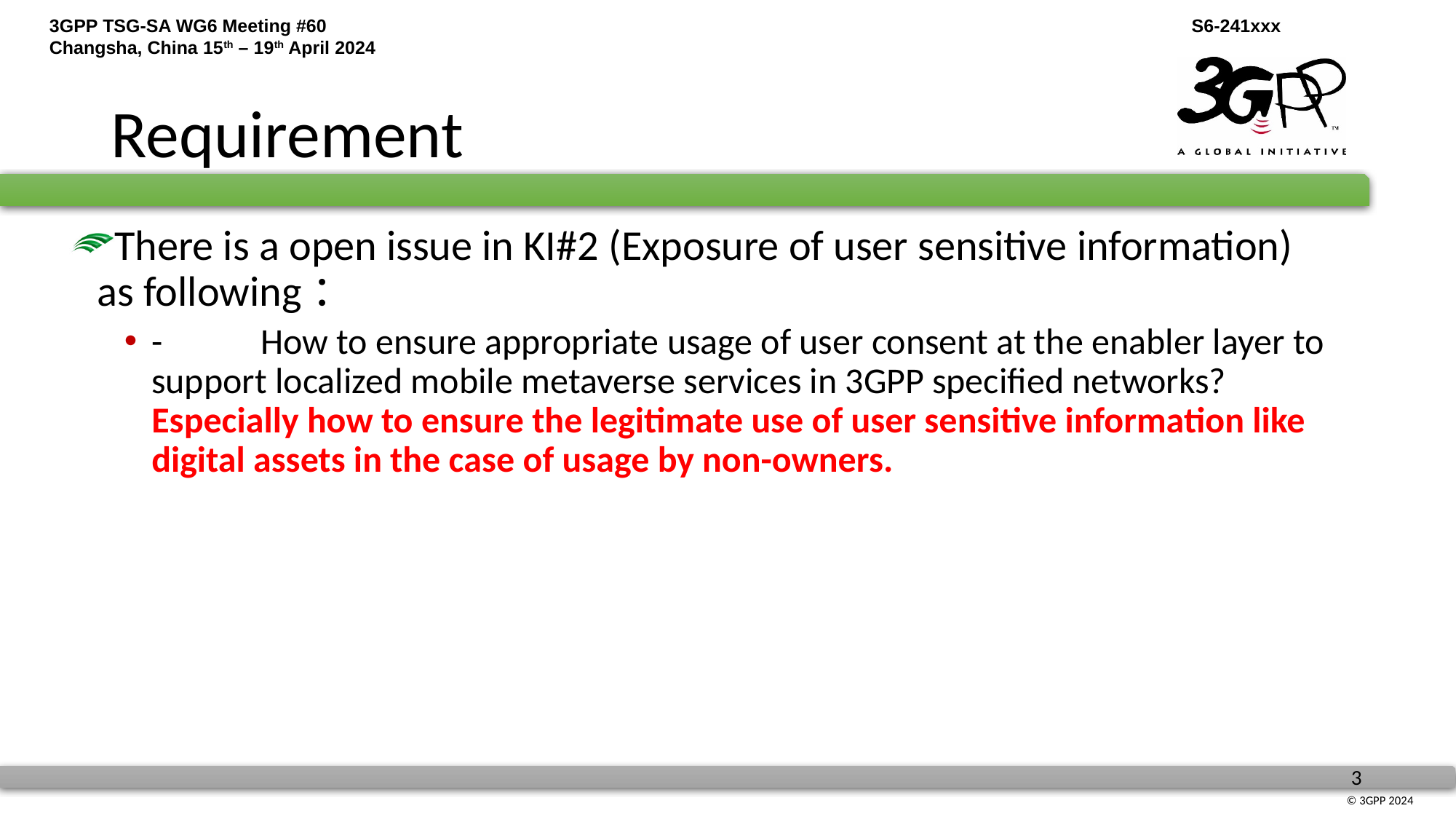

# Requirement
There is a open issue in KI#2 (Exposure of user sensitive information) as following：
-	How to ensure appropriate usage of user consent at the enabler layer to support localized mobile metaverse services in 3GPP specified networks? Especially how to ensure the legitimate use of user sensitive information like digital assets in the case of usage by non-owners.